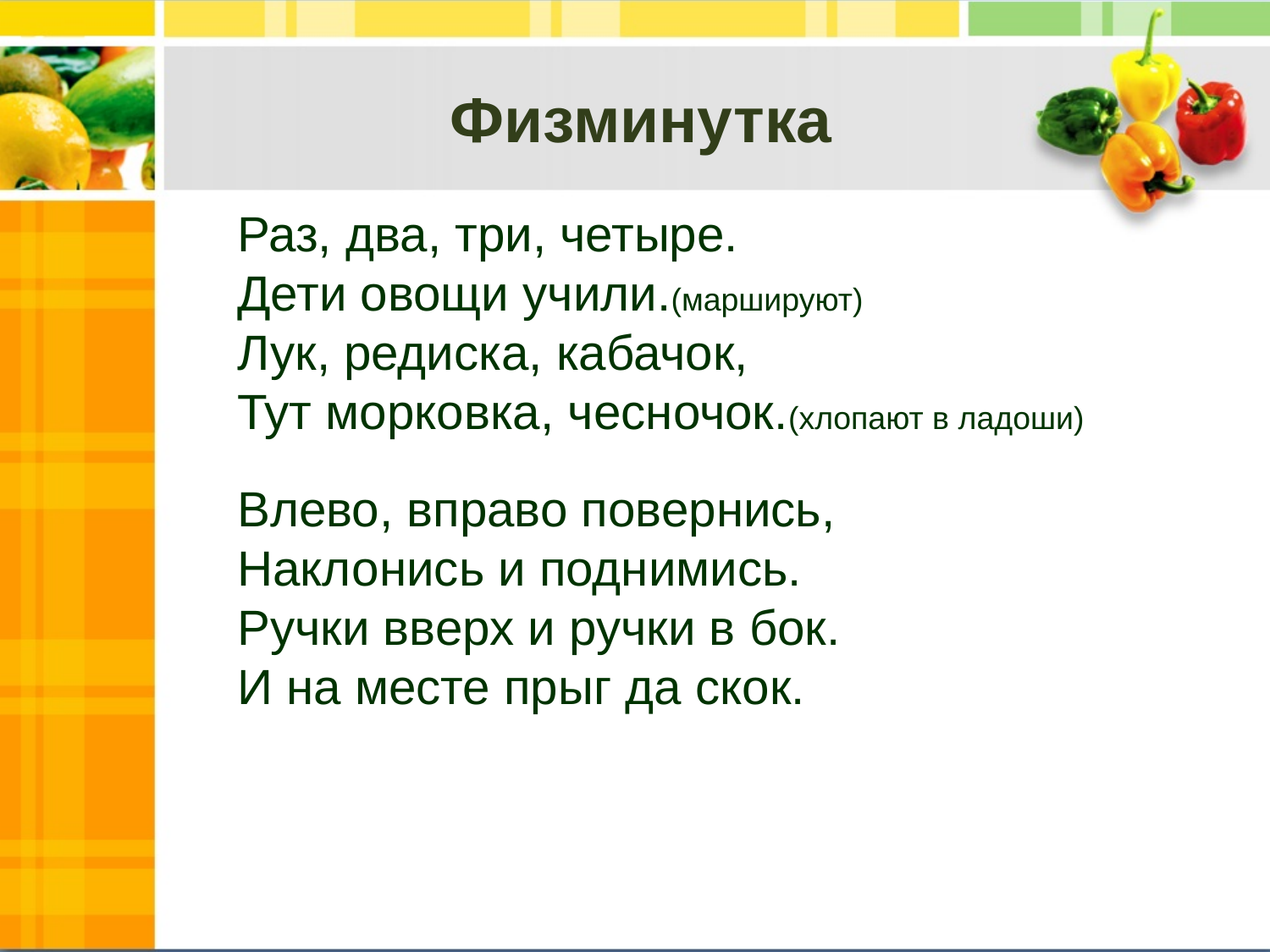

# Физминутка
Раз, два, три, четыре.
Дети овощи учили.(маршируют)
Лук, редиска, кабачок,
Тут морковка, чесночок.(хлопают в ладоши)

Влево, вправо повернись,
Наклонись и поднимись.
Ручки вверх и ручки в бок.
И на месте прыг да скок.